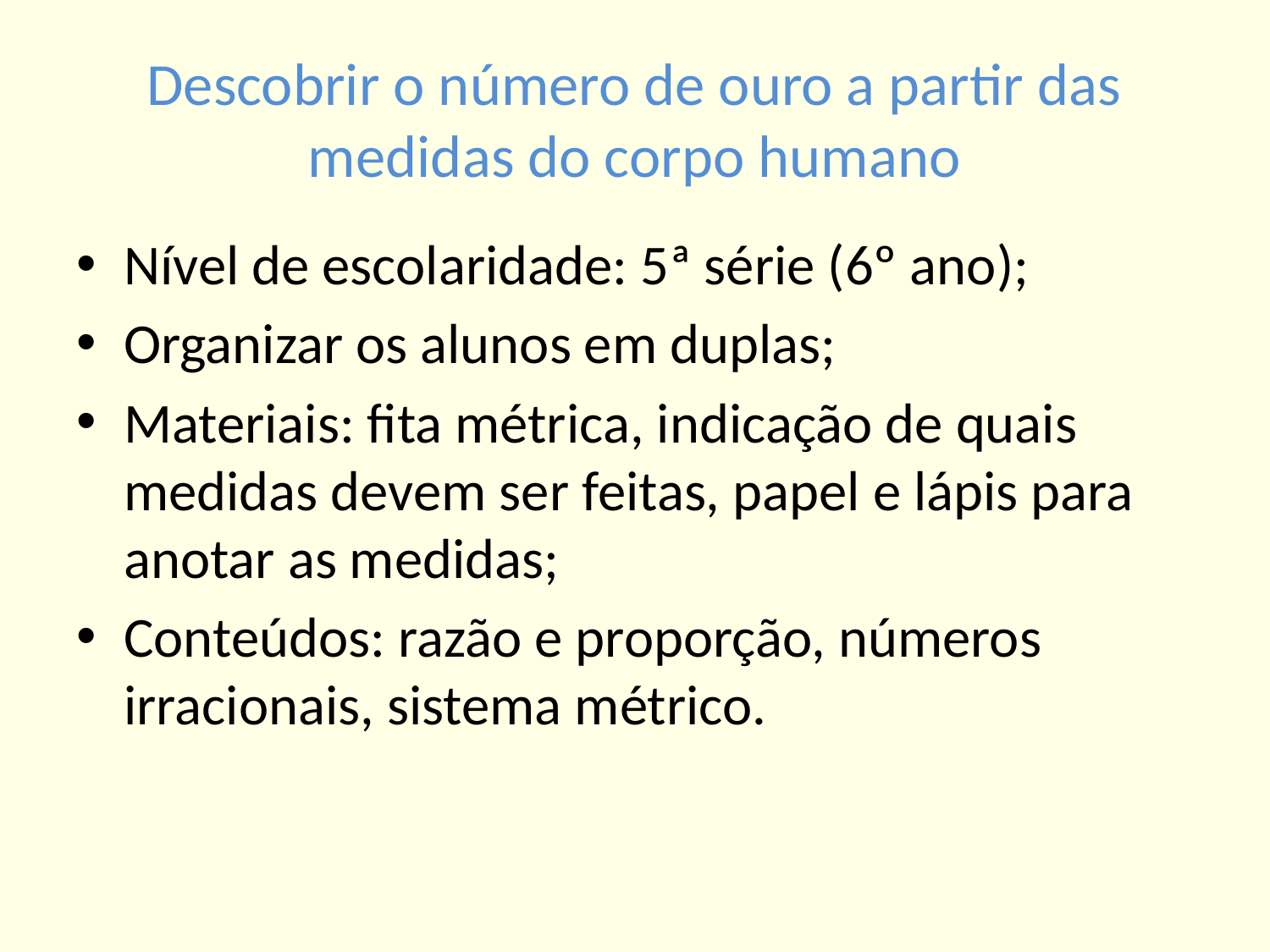

# Descobrir o número de ouro a partir das medidas do corpo humano
Nível de escolaridade: 5ª série (6º ano);
Organizar os alunos em duplas;
Materiais: fita métrica, indicação de quais medidas devem ser feitas, papel e lápis para anotar as medidas;
Conteúdos: razão e proporção, números irracionais, sistema métrico.